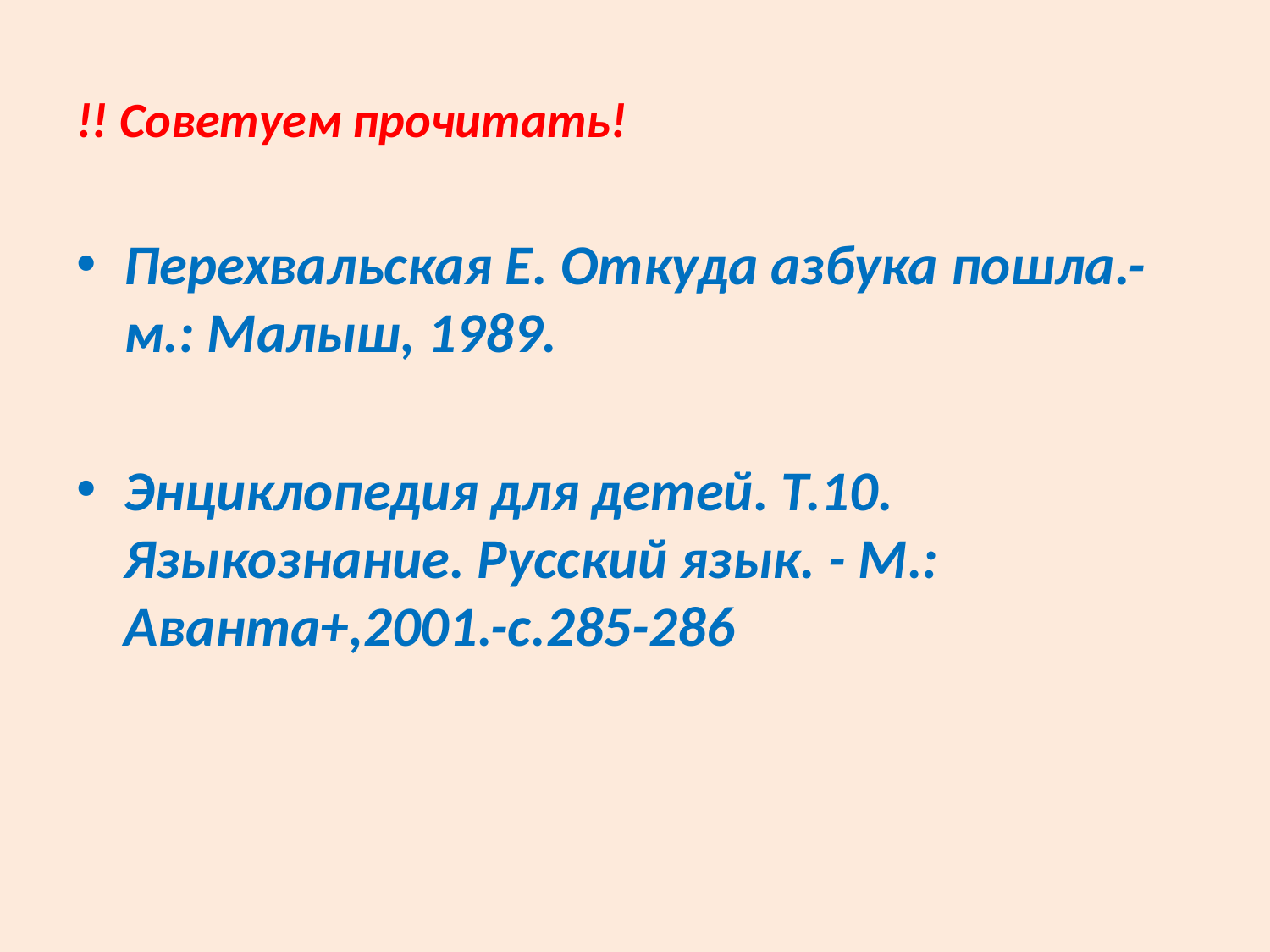

# !! Советуем прочитать!
Перехвальская Е. Откуда азбука пошла.- м.: Малыш, 1989.

Энциклопедия для детей. Т.10. Языкознание. Русский язык. - М.: Аванта+,2001.-с.285-286